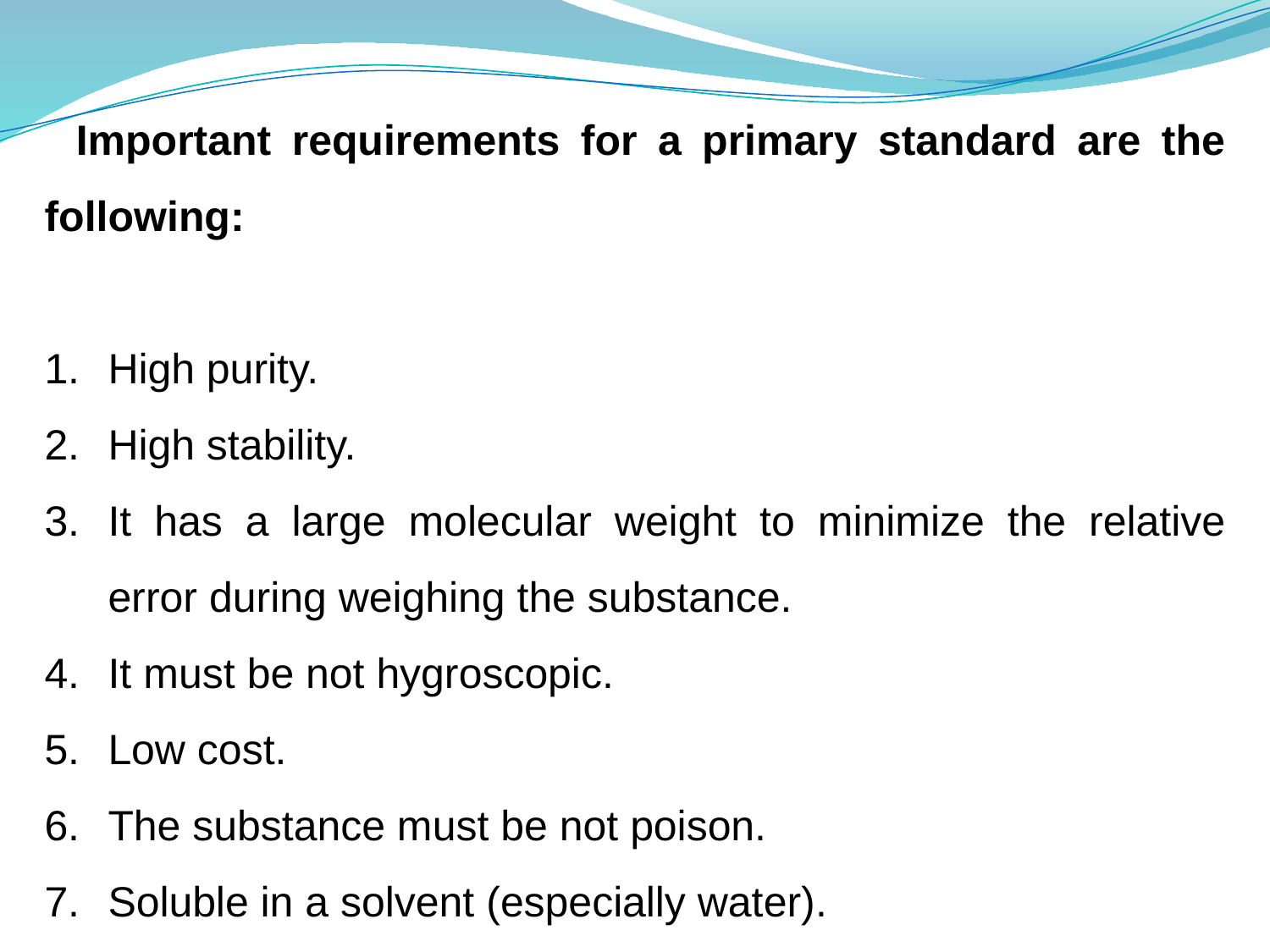

Important requirements for a primary standard are the following:

High purity.
High stability.
It has a large molecular weight to minimize the relative error during weighing the substance.
It must be not hygroscopic.
Low cost.
The substance must be not poison.
Soluble in a solvent (especially water).